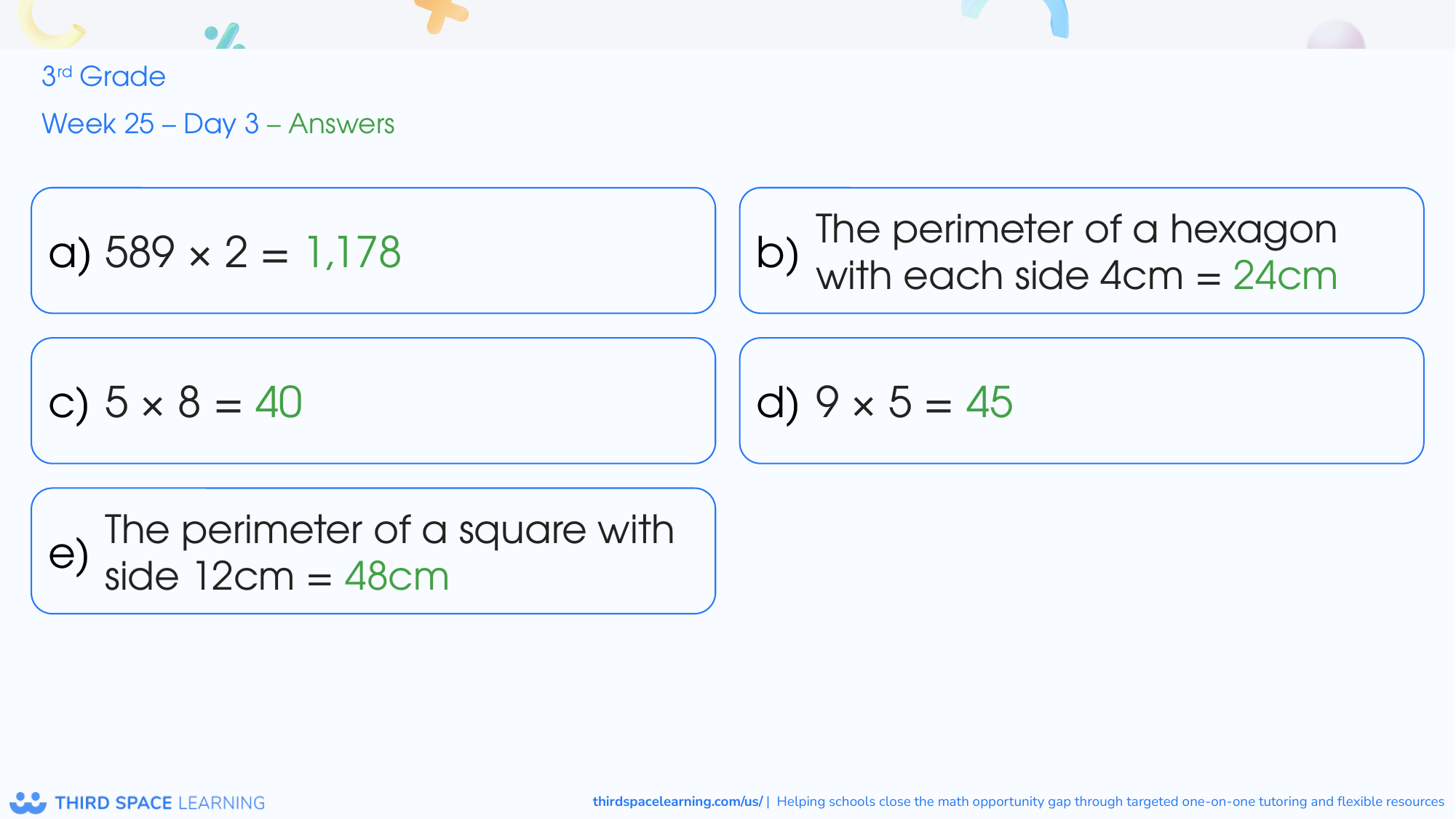

3rd Grade
Week 25 – Day 3 – Answers
589 × 2 = 1,178
The perimeter of a hexagon with each side 4cm = 24cm
5 × 8 = 40
9 × 5 = 45
The perimeter of a square with side 12cm = 48cm